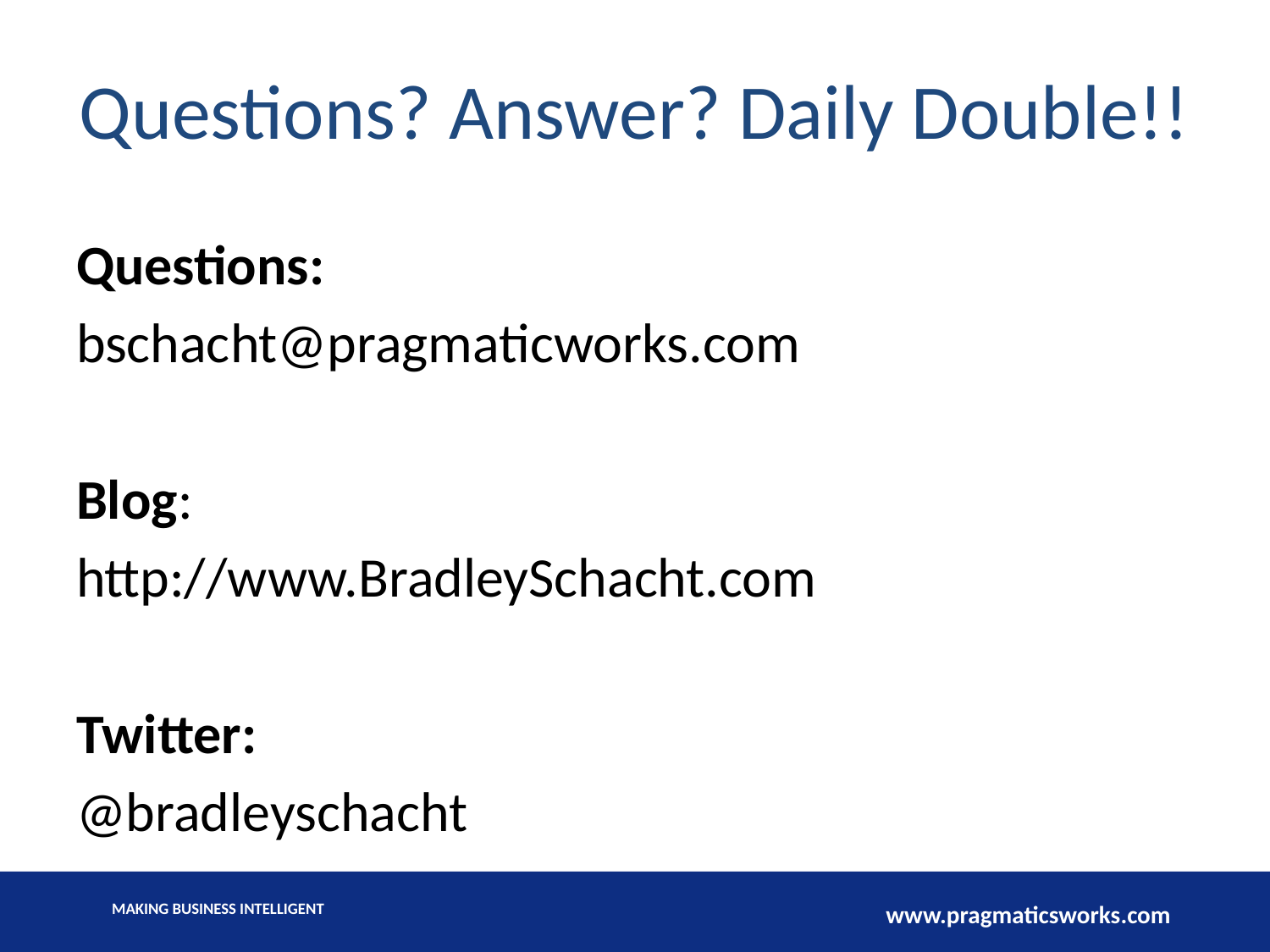

# Questions? Answer? Daily Double!!
Questions:
bschacht@pragmaticworks.com

Blog:
http://www.BradleySchacht.com

Twitter:
@bradleyschacht

Making Business Intelligent
www.pragmaticsworks.com